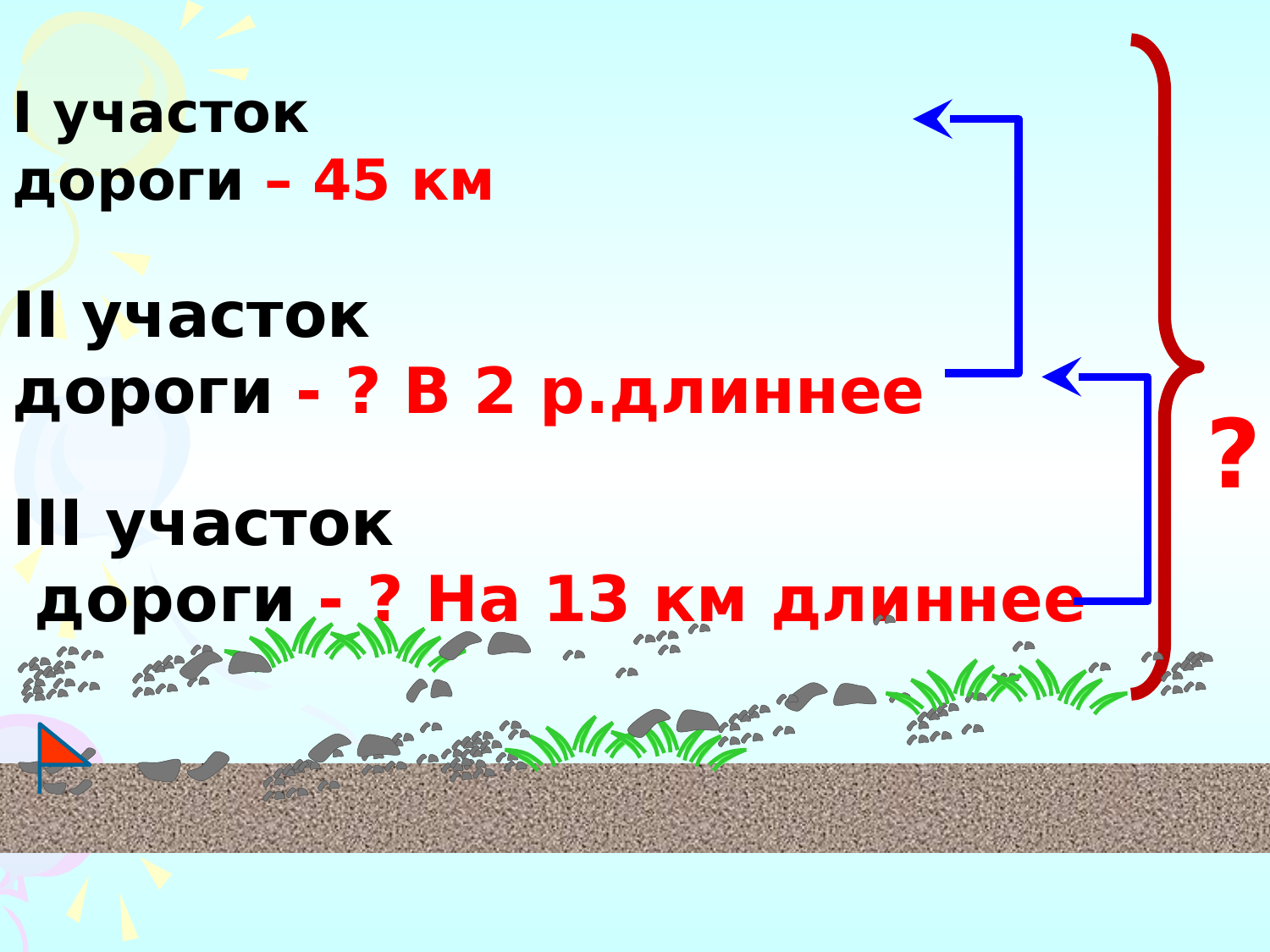

I участок
дороги – 45 км

II участок
дороги - ? В 2 р.длиннее

?
III участок
 дороги - ? На 13 км длиннее